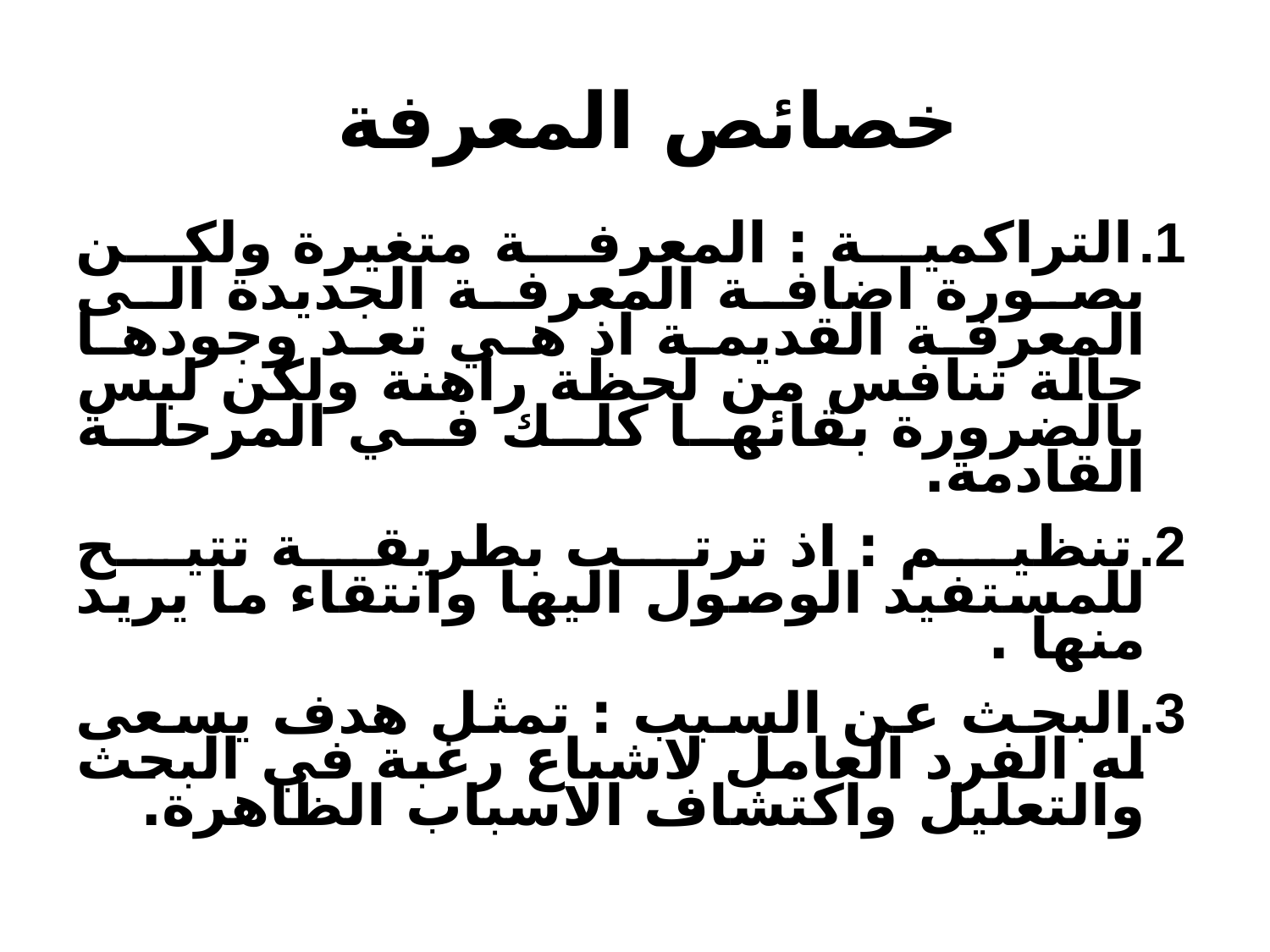

# خصائص المعرفة
التراكمية : المعرفة متغيرة ولكن بصورة اضافة المعرفة الجديدة الى المعرفة القديمة اذ هي تعد وجودها حالة تنافس من لحظة راهنة ولكن ليس بالضرورة بقائها كلك في المرحلة القادمة.
تنظيم : اذ ترتب بطريقة تتيح للمستفيد الوصول اليها وانتقاء ما يريد منها .
البحث عن السبب : تمثل هدف يسعى له الفرد العامل لاشباع رغبة في البحث والتعليل واكتشاف الاسباب الظاهرة.